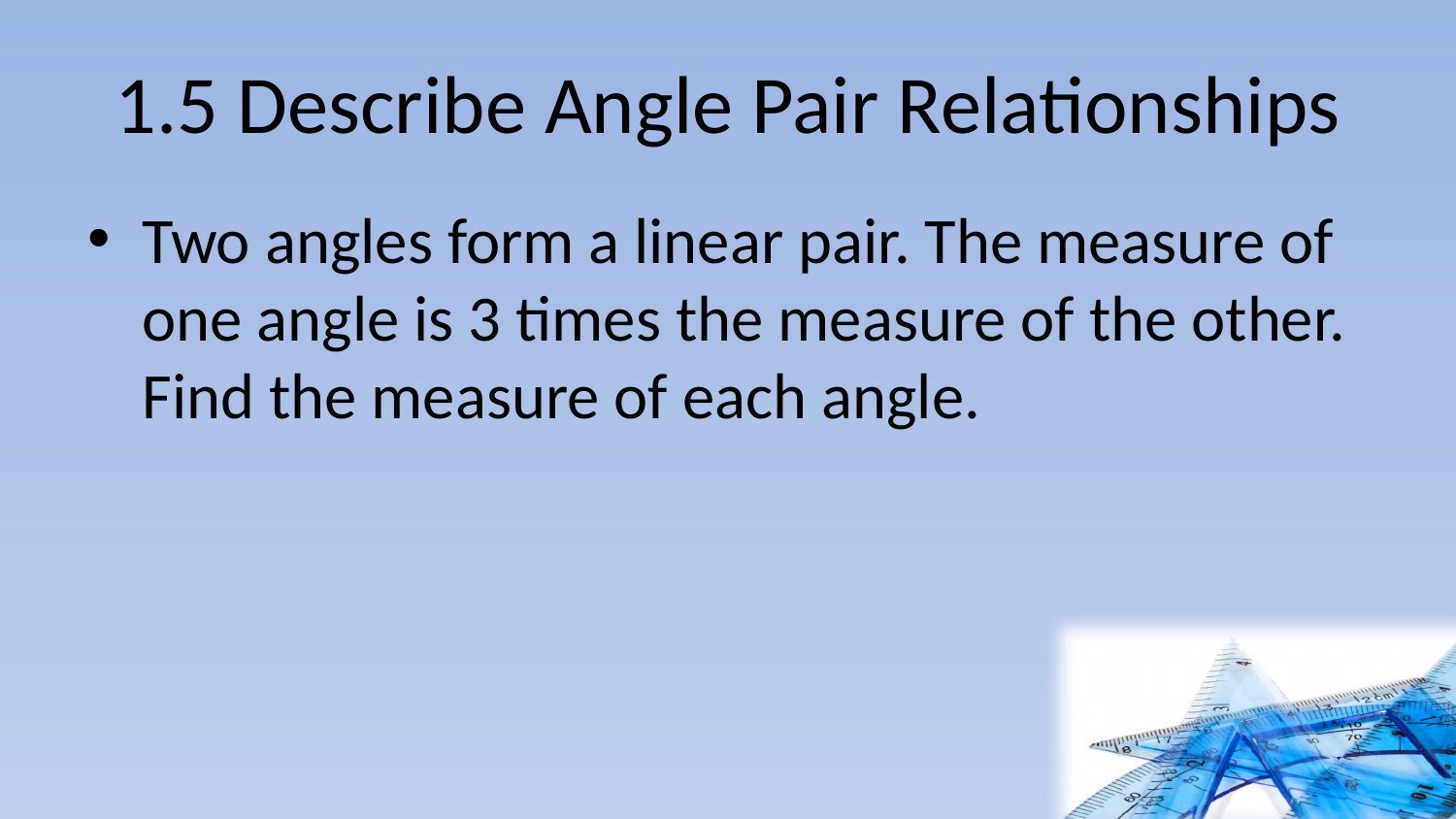

# 1.5 Describe Angle Pair Relationships
Two angles form a linear pair. The measure of one angle is 3 times the measure of the other. Find the measure of each angle.